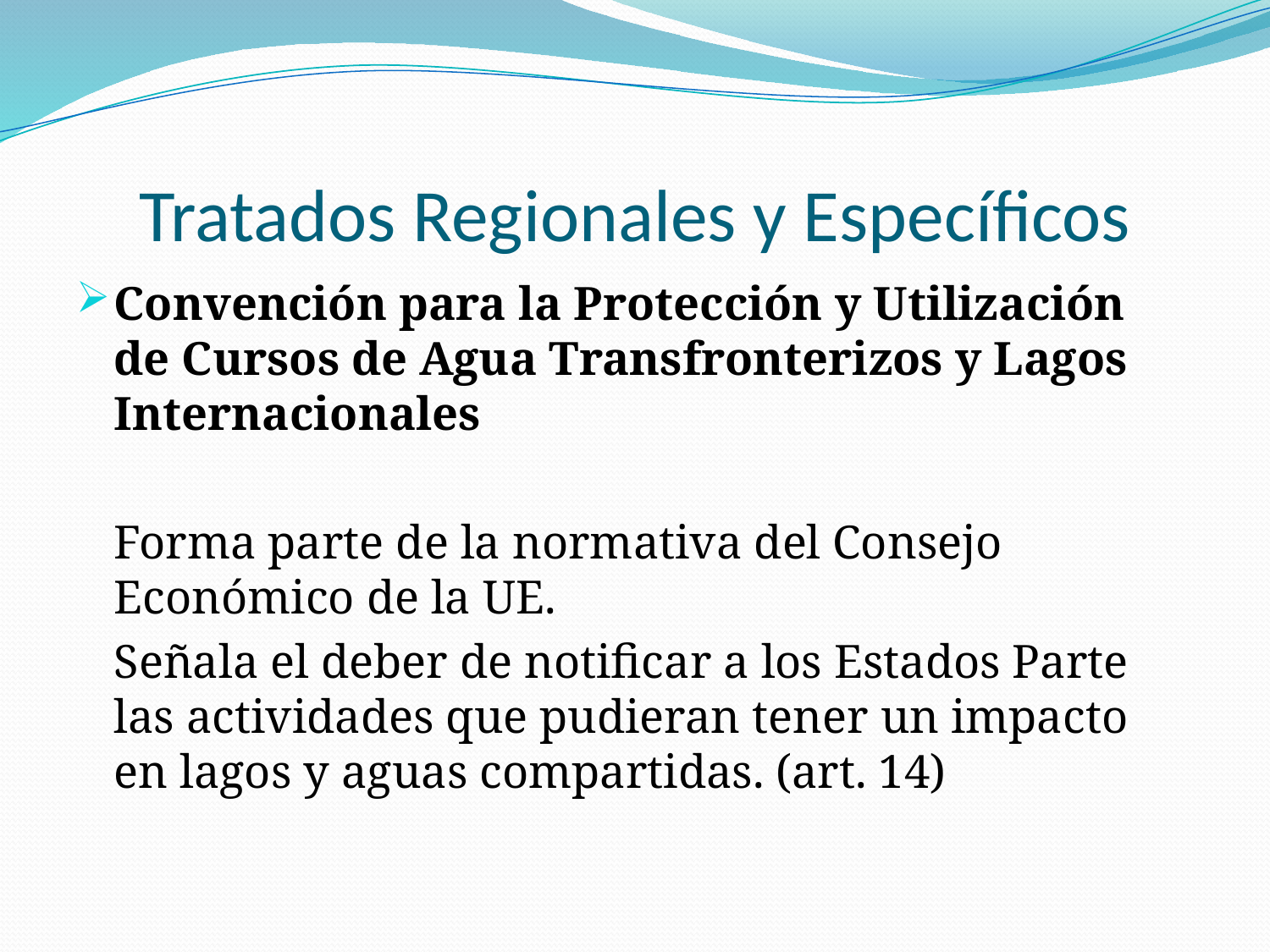

# Tratados Regionales y Específicos
Convención para la Protección y Utilización de Cursos de Agua Transfronterizos y Lagos Internacionales

	Forma parte de la normativa del Consejo Económico de la UE.
	Señala el deber de notificar a los Estados Parte  las actividades que pudieran tener un impacto en lagos y aguas compartidas. (art. 14)